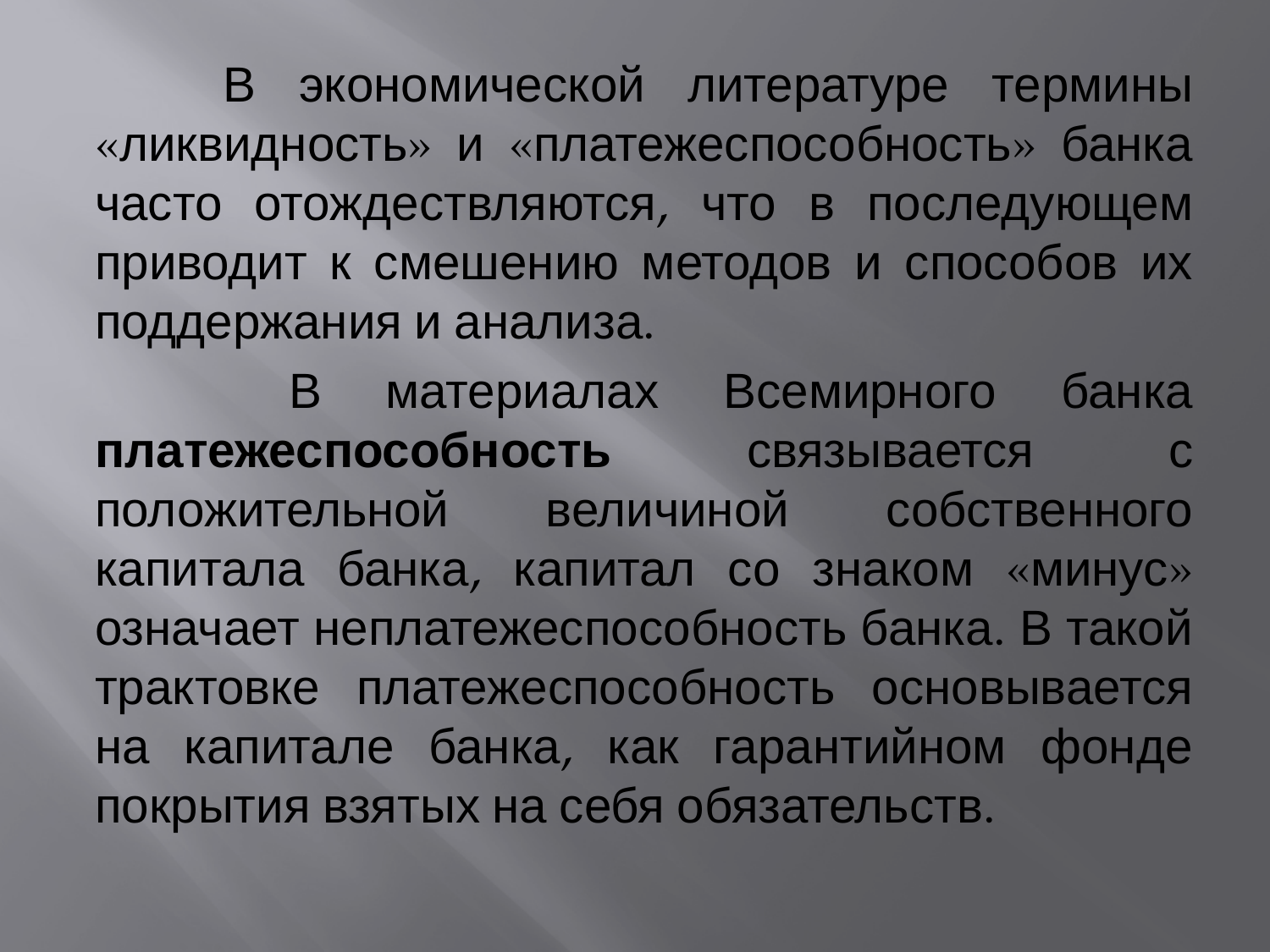

В экономической литературе термины «ликвидность» и «платежеспособность» банка часто отождествляются, что в последующем приводит к смешению методов и способов их поддержания и анализа.
   В материалах Всемирного банка платежеспособность связывается с положительной величиной собственного капитала банка, капитал со знаком «минус» означает неплатежеспособность банка. В такой трактовке платежеспособность основывается на капитале банка, как гарантийном фонде покрытия взятых на себя обязательств.